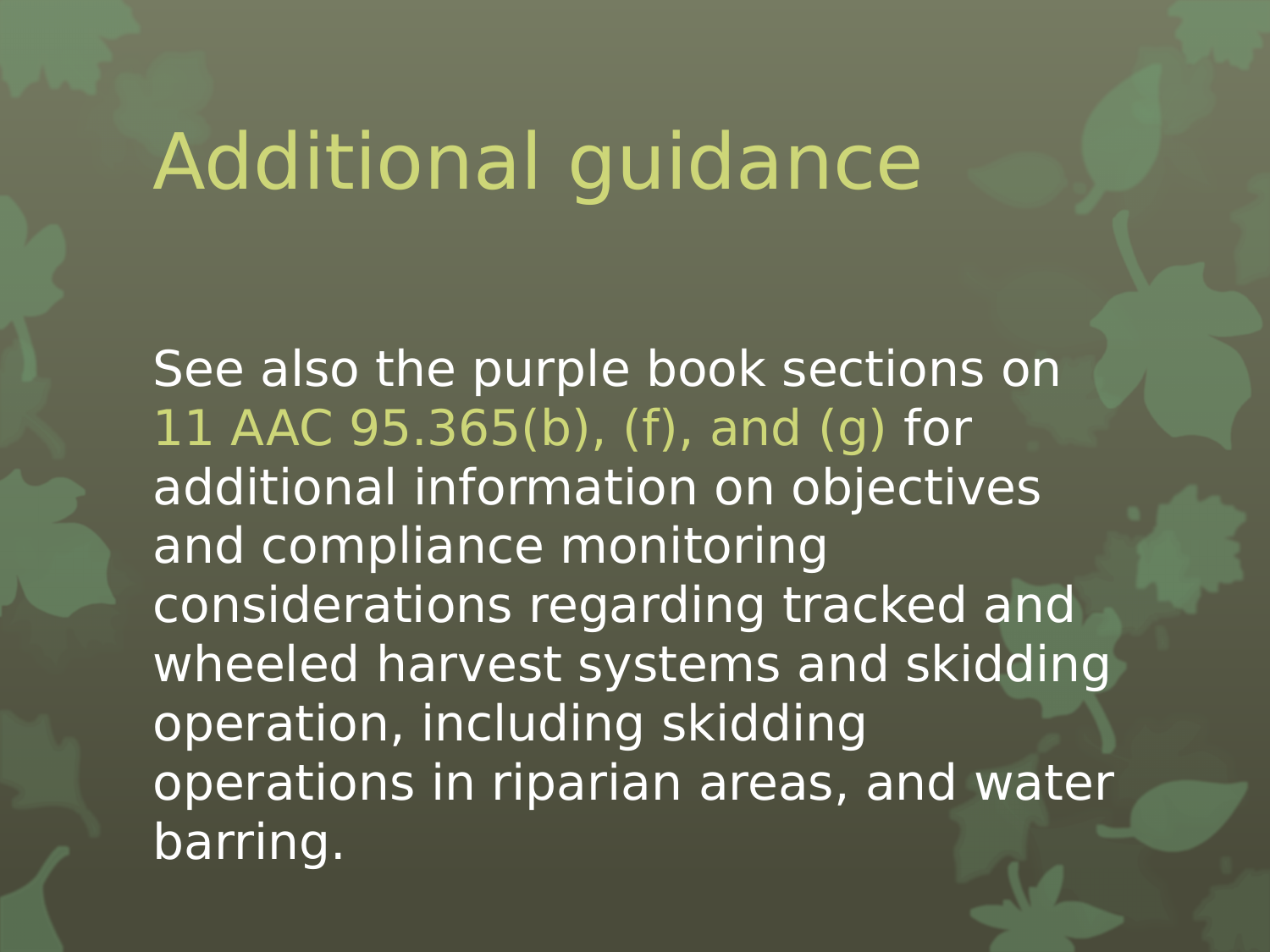

# Additional guidance

See also the purple book sections on 11 AAC 95.365(b), (f), and (g) for additional information on objectives and compliance monitoring considerations regarding tracked and wheeled harvest systems and skidding operation, including skidding operations in riparian areas, and water barring.